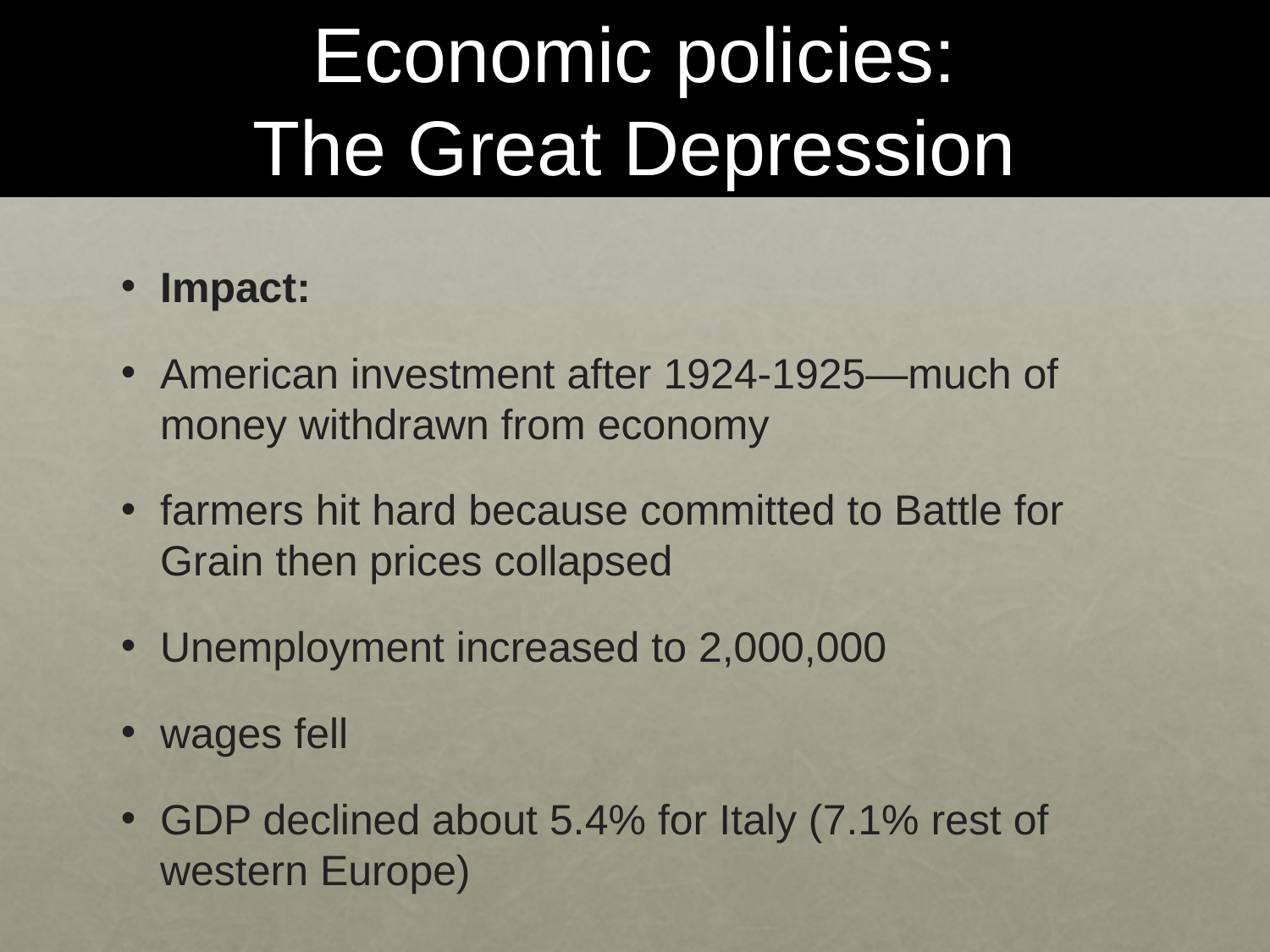

# Economic policies: The Great Depression
Impact:
American investment after 1924-1925—much of money withdrawn from economy
farmers hit hard because committed to Battle for Grain then prices collapsed
Unemployment increased to 2,000,000
wages fell
GDP declined about 5.4% for Italy (7.1% rest of western Europe)